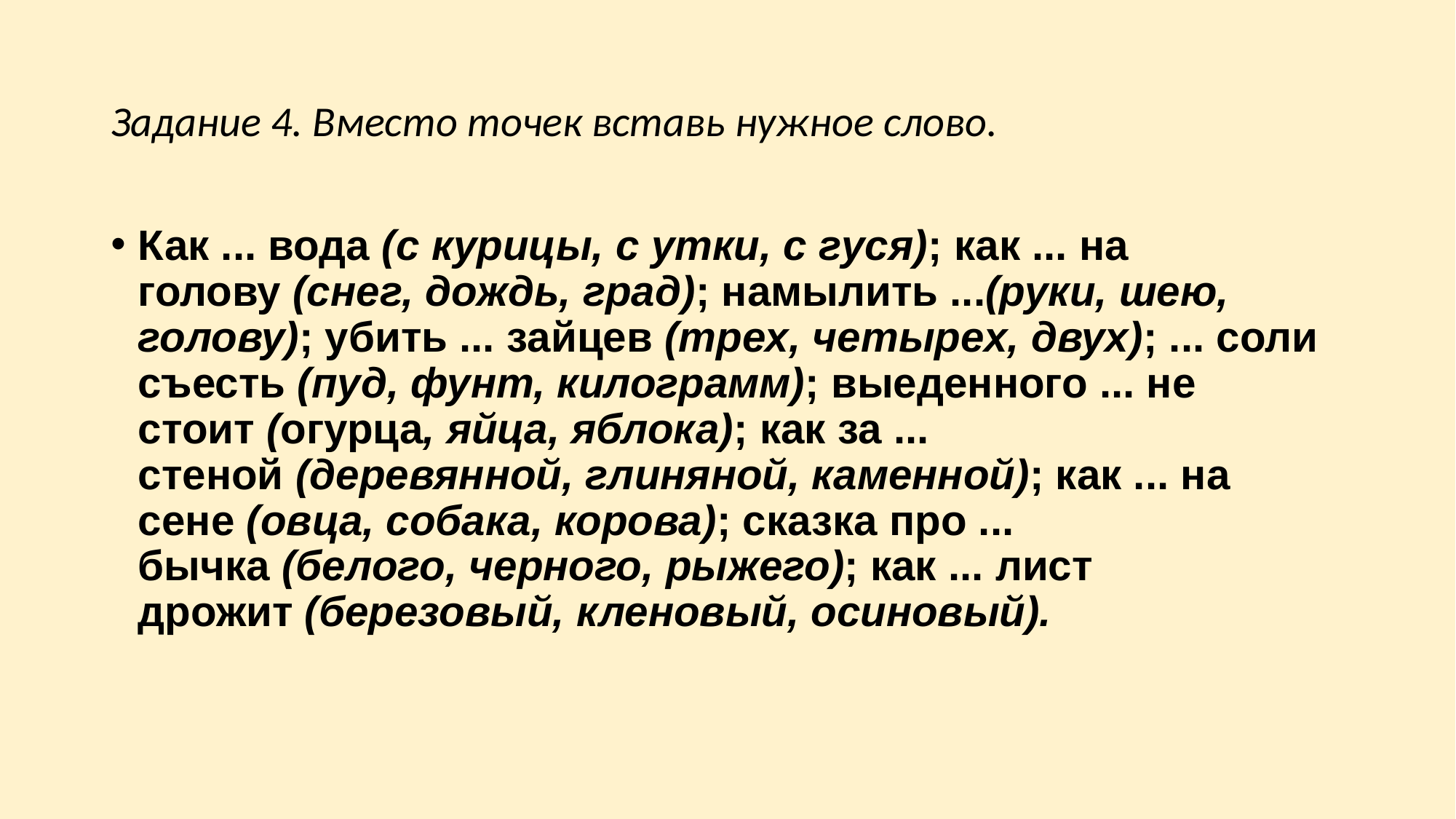

# Задание 4. Вместо точек вставь нужное слово.
Как ... вода (с курицы, с утки, с гуся); как ... на голову (снег, дождь, град); намылить ...(руки, шею, голову); убить ... зайцев (трех, четырех, двух); ... соли съесть (пуд, фунт, килограмм); выеденного ... не стоит (огурца, яйца, яблока); как за ... стеной (деревянной, глиняной, каменной); как ... на сене (овца, собака, корова); сказка про ... бычка (белого, черного, рыжего); как ... лист дрожит (березовый, кленовый, осиновый).